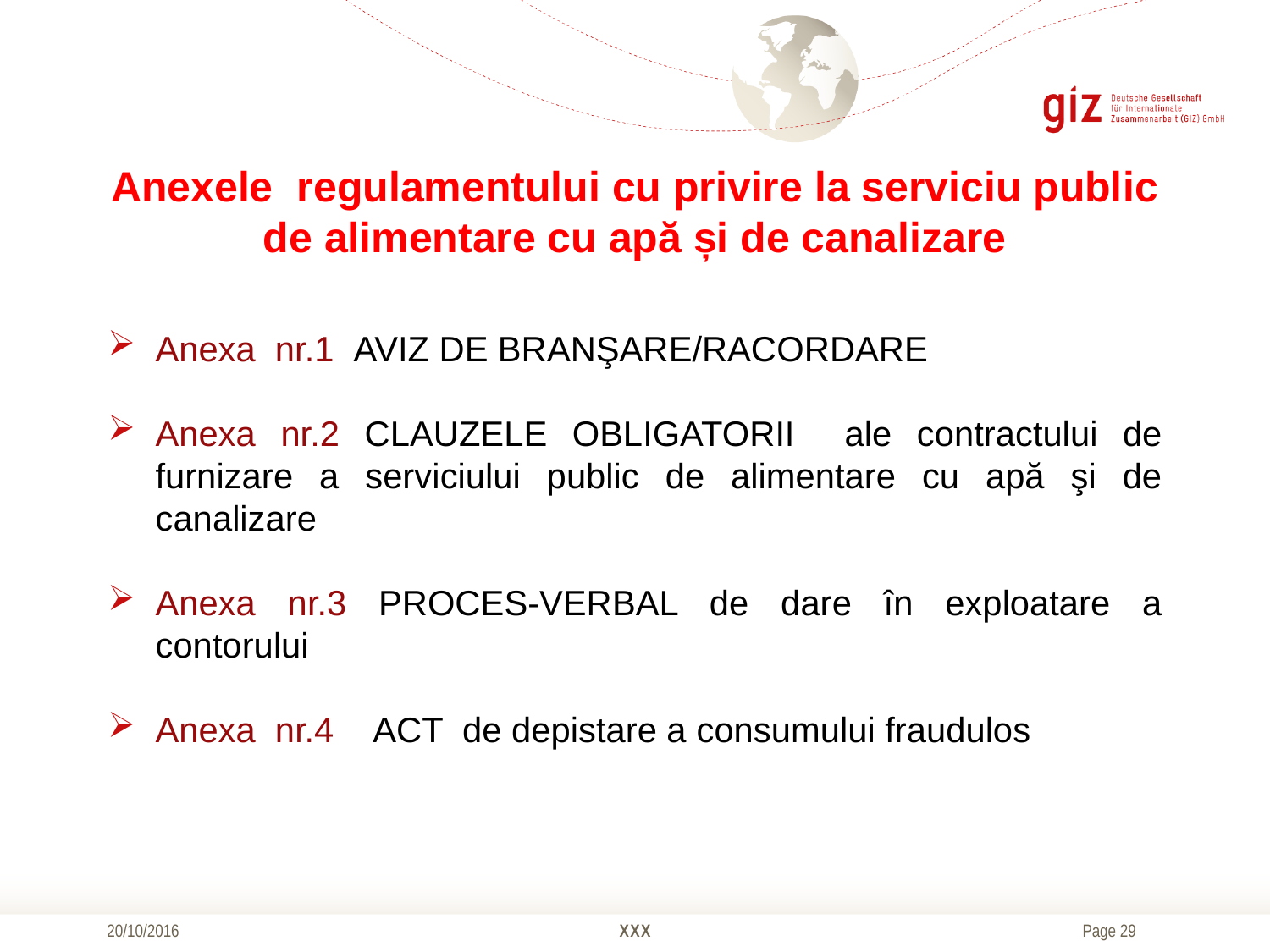

# Anexele  regulamentului cu privire la serviciu public de alimentare cu apă și de canalizare
Anexa  nr.1  AVIZ DE BRANŞARE/RACORDARE

Anexa nr.2 CLAUZELE OBLIGATORII  ale contractului de furnizare a serviciului public de alimentare cu apă şi de canalizare

Anexa nr.3 PROCES-VERBAL de dare în exploatare a contorului

Anexa  nr.4    ACT  de depistare a consumului fraudulos

20/10/2016
XXX